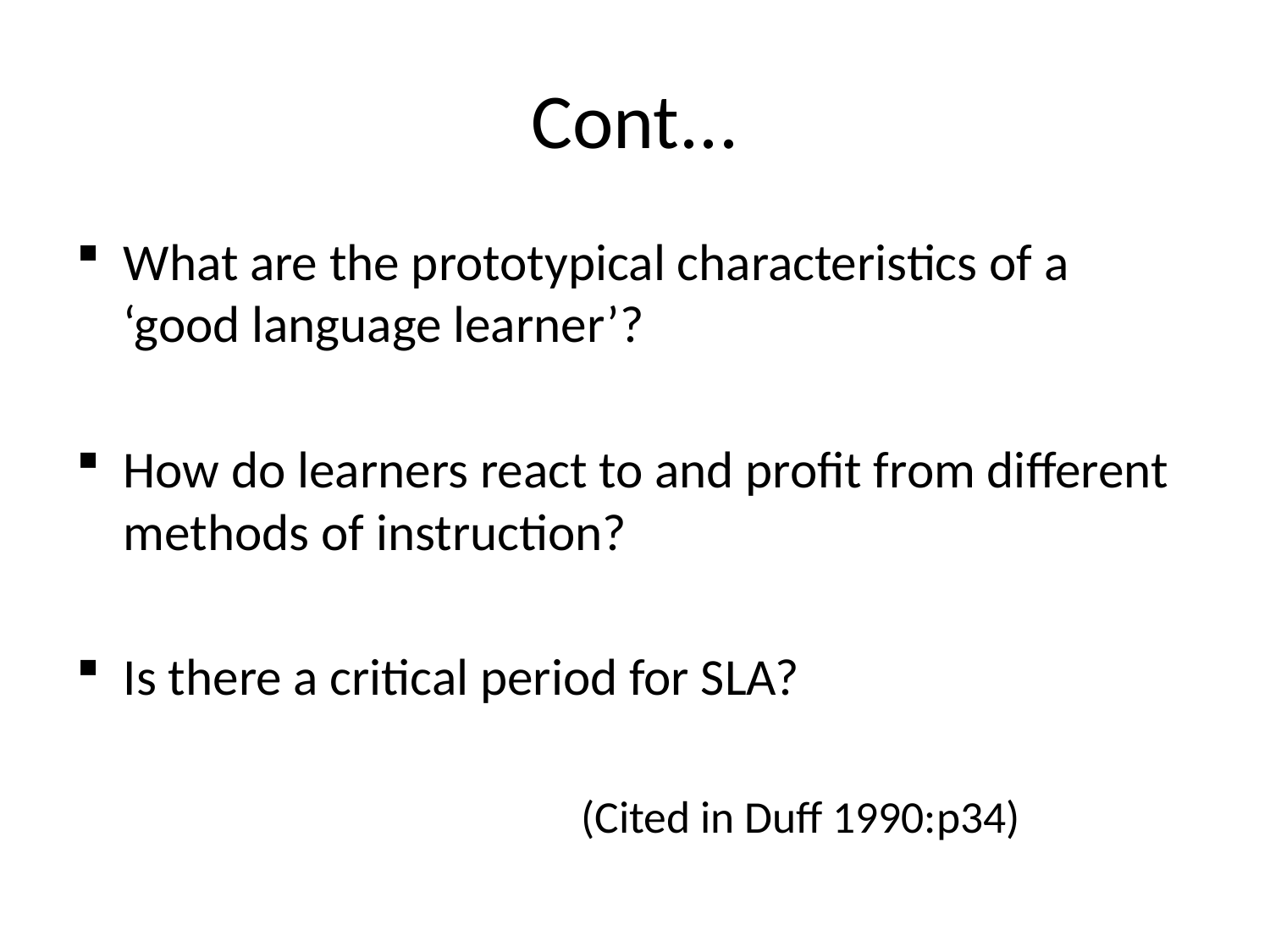

# Cont...
What are the prototypical characteristics of a ‘good language learner’?

How do learners react to and profit from different methods of instruction?

Is there a critical period for SLA?

(Cited in Duff 1990:p34)